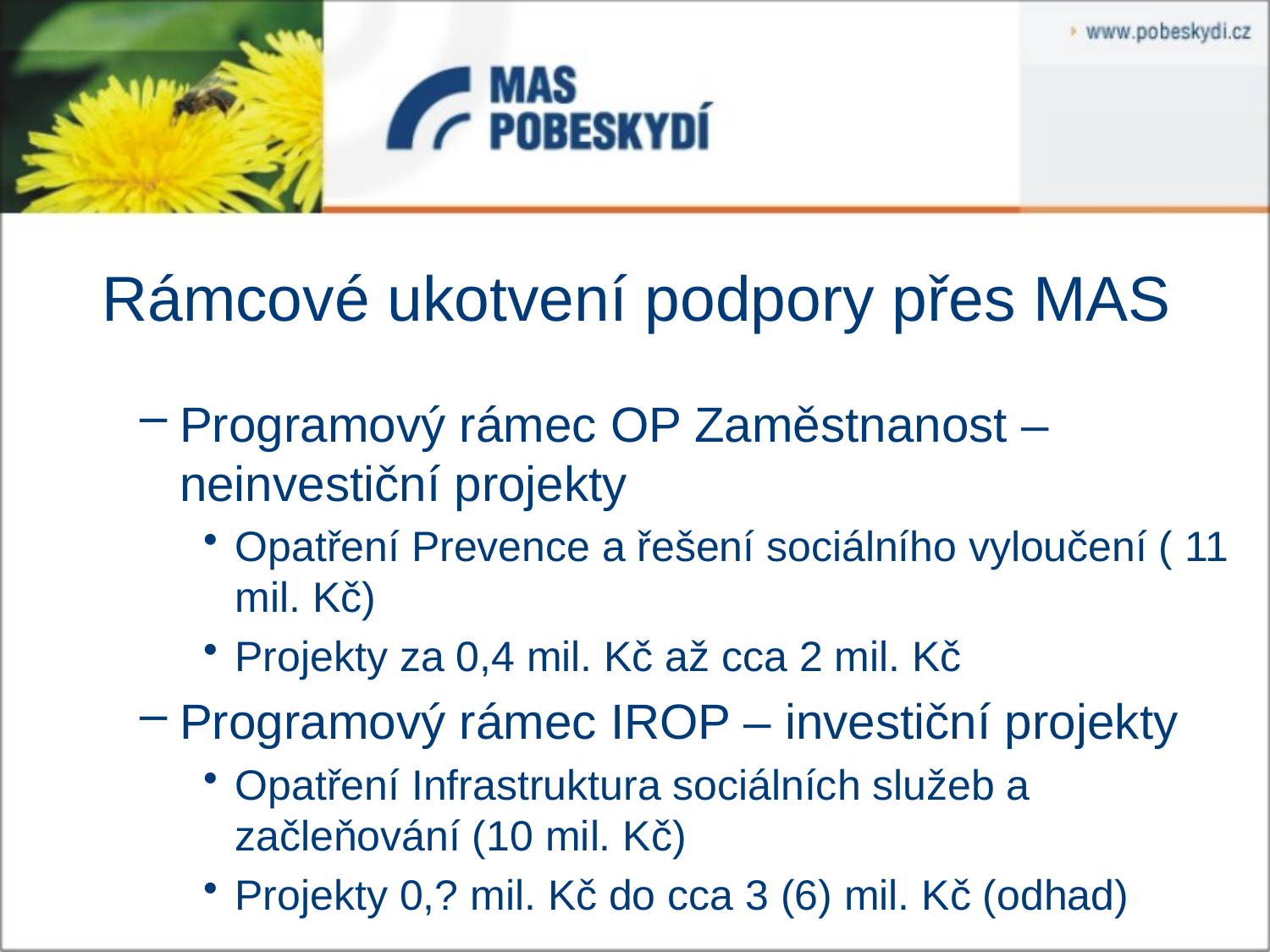

# Rámcové ukotvení podpory přes MAS
Programový rámec OP Zaměstnanost – neinvestiční projekty
Opatření Prevence a řešení sociálního vyloučení ( 11 mil. Kč)
Projekty za 0,4 mil. Kč až cca 2 mil. Kč
Programový rámec IROP – investiční projekty
Opatření Infrastruktura sociálních služeb a začleňování (10 mil. Kč)
Projekty 0,? mil. Kč do cca 3 (6) mil. Kč (odhad)